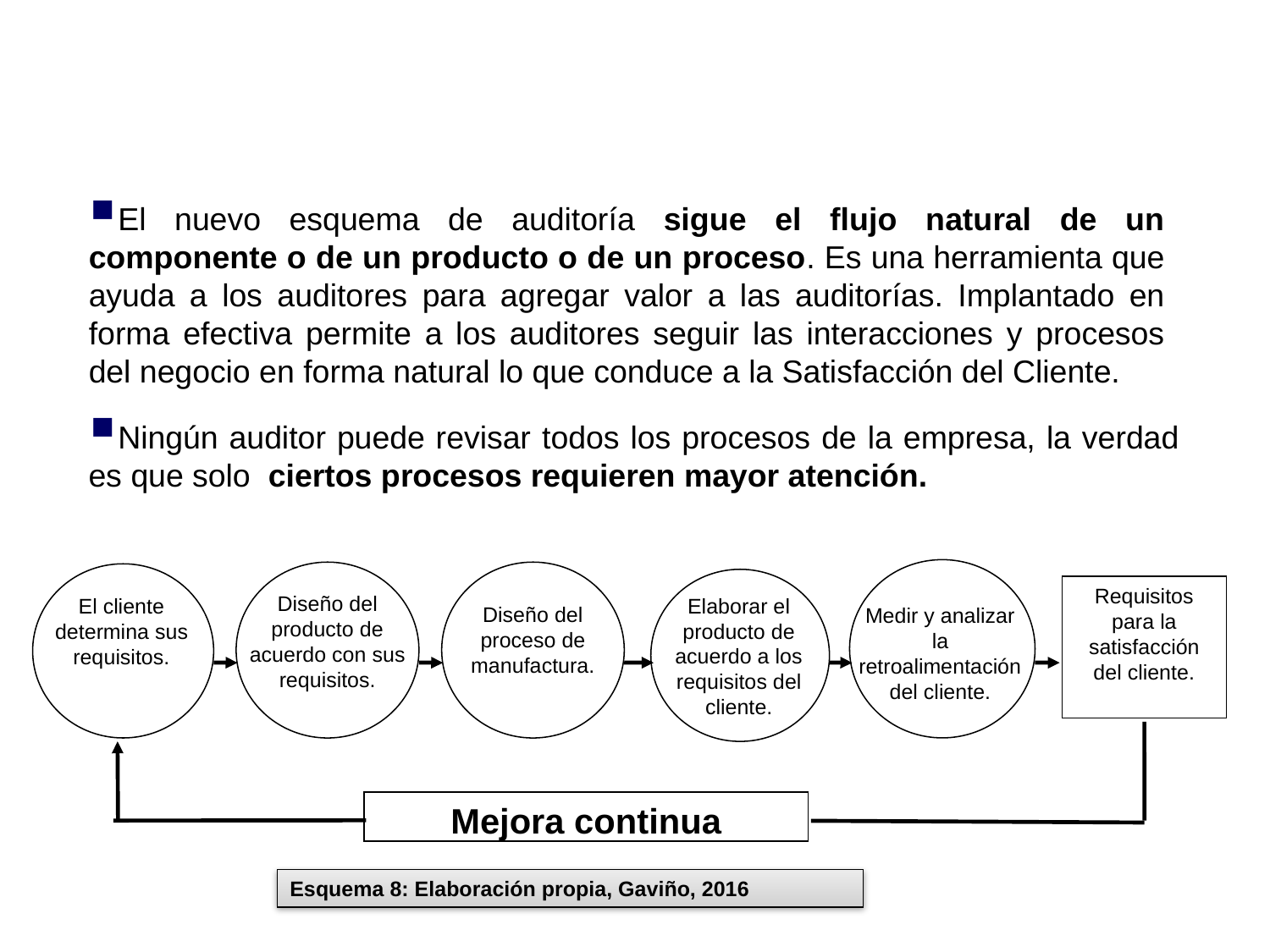

AUDITORÍAS A PROCESOS
El nuevo esquema de auditoría sigue el flujo natural de un componente o de un producto o de un proceso. Es una herramienta que ayuda a los auditores para agregar valor a las auditorías. Implantado en forma efectiva permite a los auditores seguir las interacciones y procesos del negocio en forma natural lo que conduce a la Satisfacción del Cliente.
Ningún auditor puede revisar todos los procesos de la empresa, la verdad es que solo  ciertos procesos requieren mayor atención.

Requisitos para la satisfacción del cliente.
Diseño del producto de acuerdo con sus requisitos.

Elaborar el producto de acuerdo a los requisitos del cliente.

El cliente determina sus requisitos.

Diseño del proceso de manufactura.

Medir y analizar la retroalimentación del cliente.

Mejora continua

Esquema 8: Elaboración propia, Gaviño, 2016